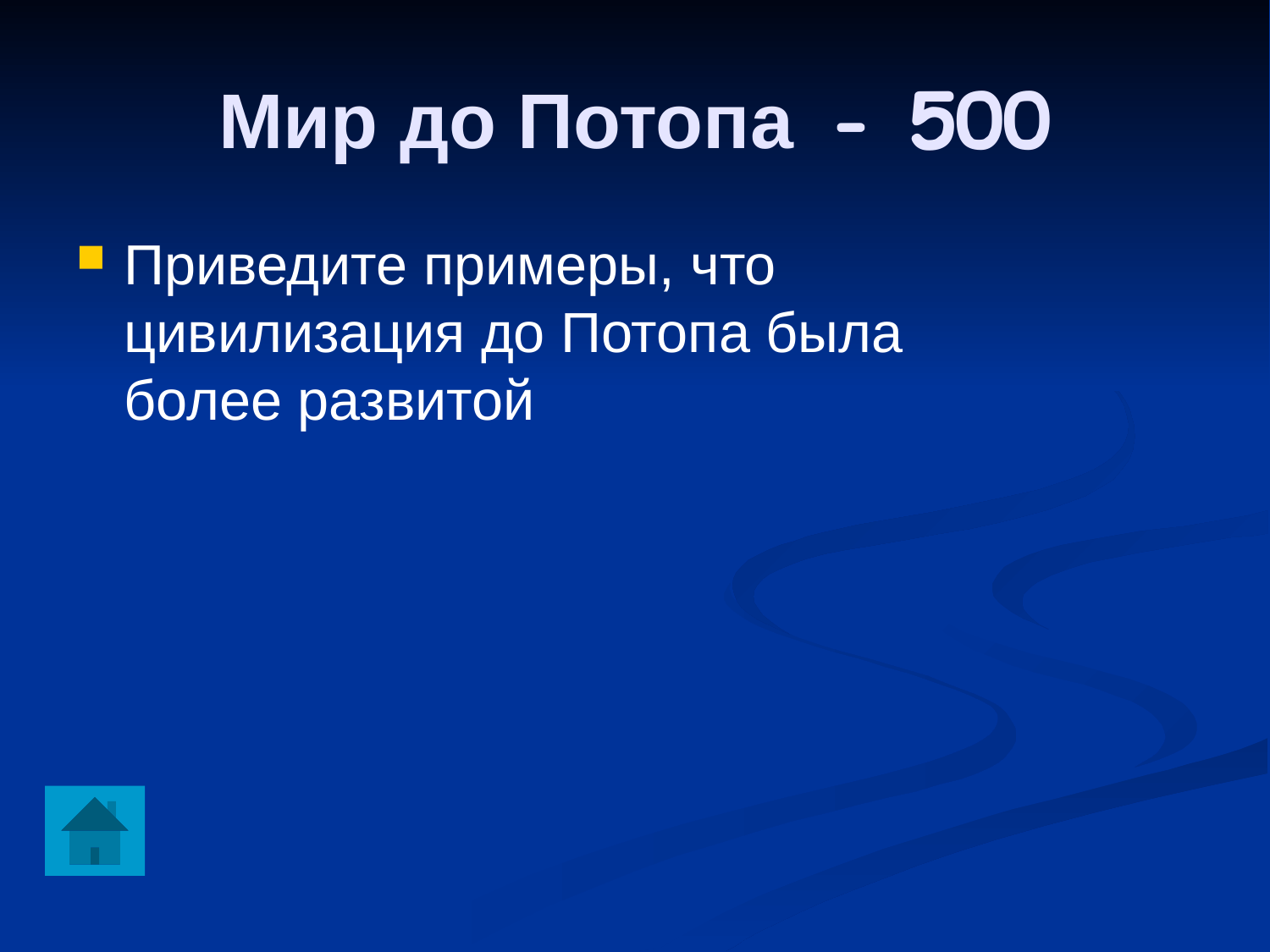

Мир до Потопа - 500
Приведите примеры, что цивилизация до Потопа была более развитой